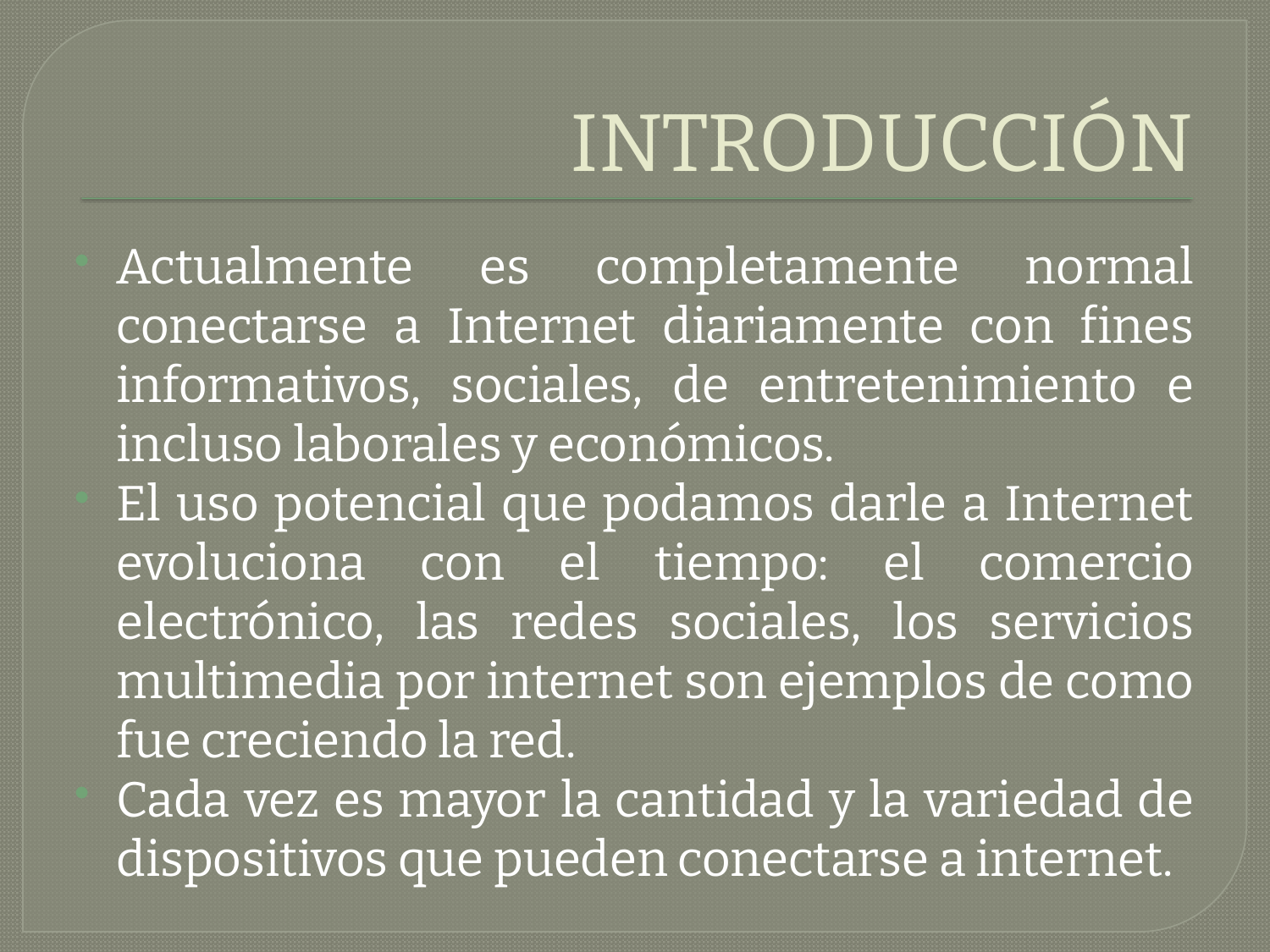

# INTRODUCCIÓN
Actualmente es completamente normal conectarse a Internet diariamente con fines informativos, sociales, de entretenimiento e incluso laborales y económicos.
El uso potencial que podamos darle a Internet evoluciona con el tiempo: el comercio electrónico, las redes sociales, los servicios multimedia por internet son ejemplos de como fue creciendo la red.
Cada vez es mayor la cantidad y la variedad de dispositivos que pueden conectarse a internet.